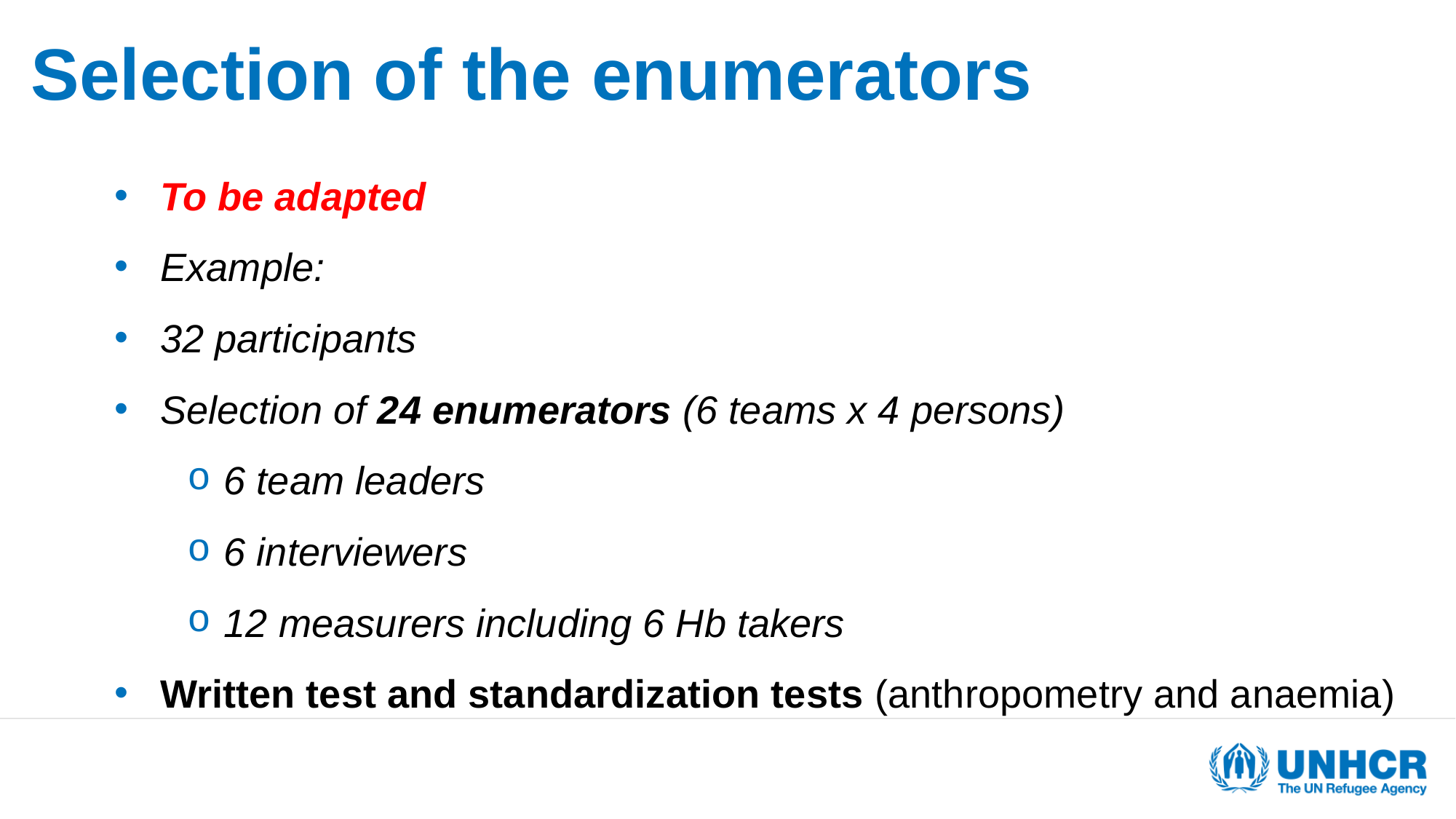

# Selection of the enumerators
To be adapted
Example:
32 participants
Selection of 24 enumerators (6 teams x 4 persons)
6 team leaders
6 interviewers
12 measurers including 6 Hb takers
Written test and standardization tests (anthropometry and anaemia)